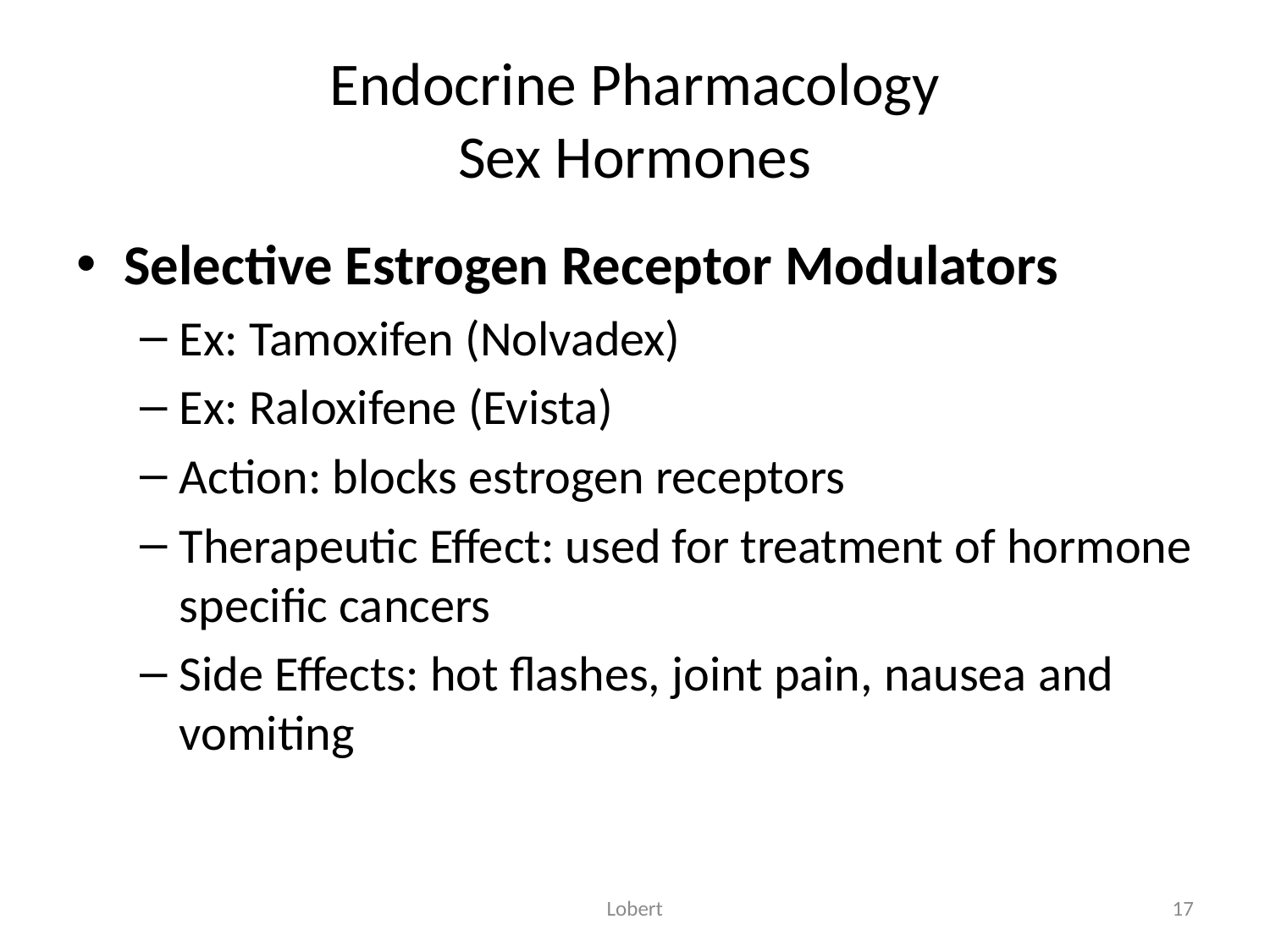

# Endocrine Pharmacology Sex Hormones
Selective Estrogen Receptor Modulators
Ex: Tamoxifen (Nolvadex)
Ex: Raloxifene (Evista)
Action: blocks estrogen receptors
Therapeutic Effect: used for treatment of hormone specific cancers
Side Effects: hot flashes, joint pain, nausea and vomiting

Lobert
17